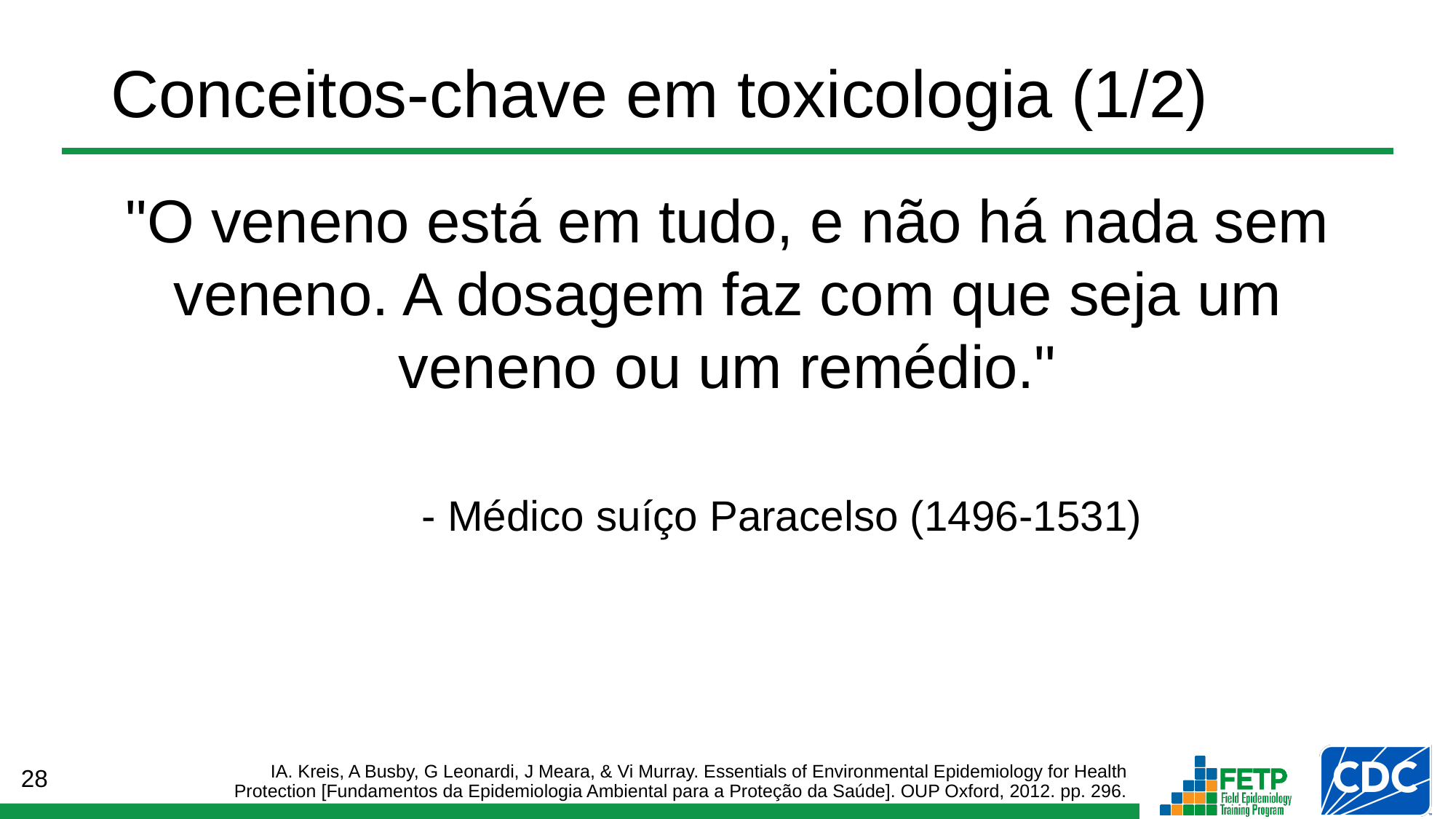

# Conceitos-chave em toxicologia (1/2)
"O veneno está em tudo, e não há nada sem veneno. A dosagem faz com que seja um veneno ou um remédio."

	- Médico suíço Paracelso (1496-1531)
IA. Kreis, A Busby, G Leonardi, J Meara, & Vi Murray. Essentials of Environmental Epidemiology for Health Protection [Fundamentos da Epidemiologia Ambiental para a Proteção da Saúde]. OUP Oxford, 2012. pp. 296.